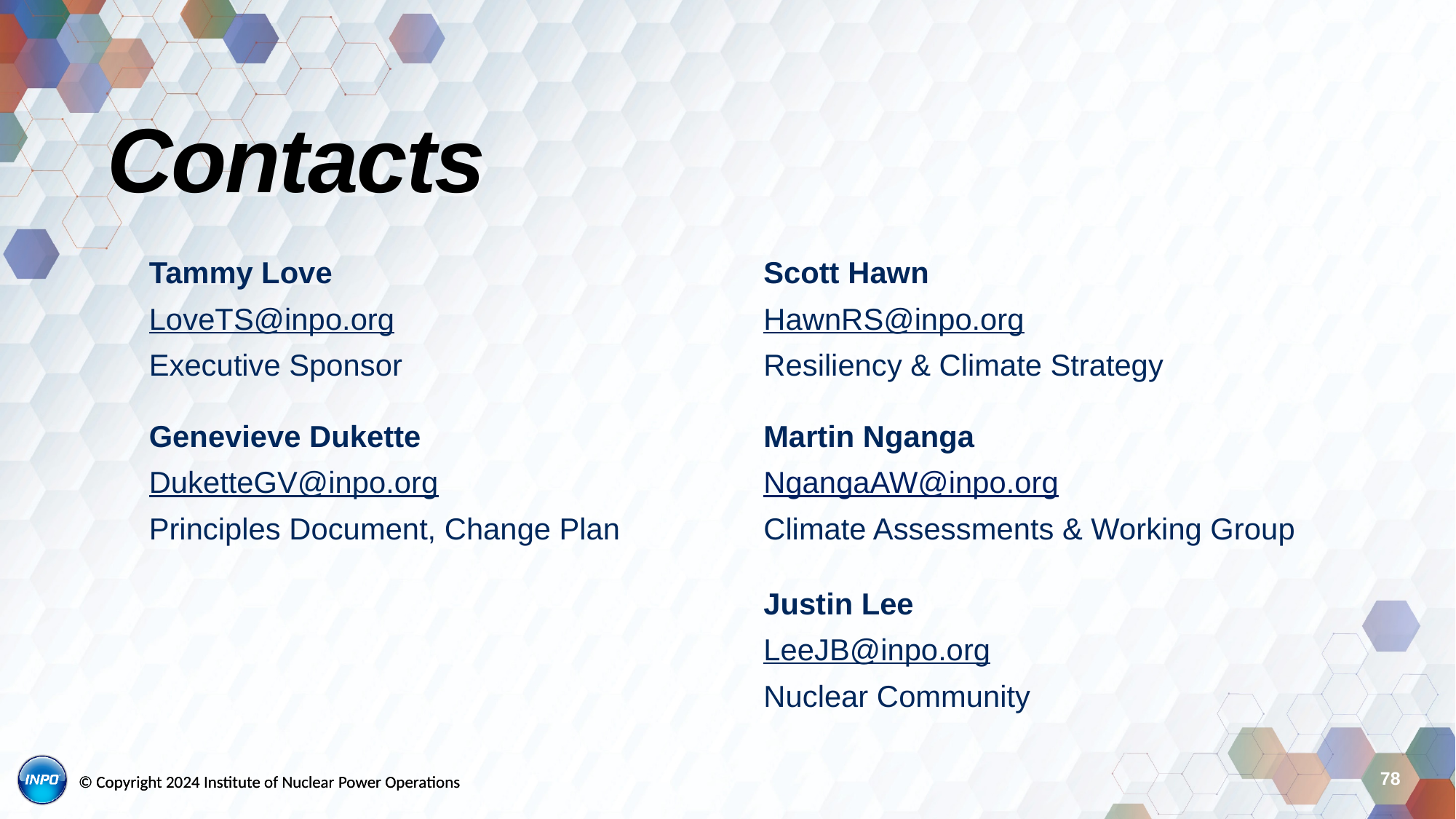

# Contacts
Tammy Love
LoveTS@inpo.org
Executive Sponsor
Scott Hawn
HawnRS@inpo.org
Resiliency & Climate Strategy
Genevieve Dukette
DuketteGV@inpo.org
Principles Document, Change Plan
Martin Nganga
NgangaAW@inpo.org
Climate Assessments & Working Group
Justin Lee
LeeJB@inpo.org
Nuclear Community